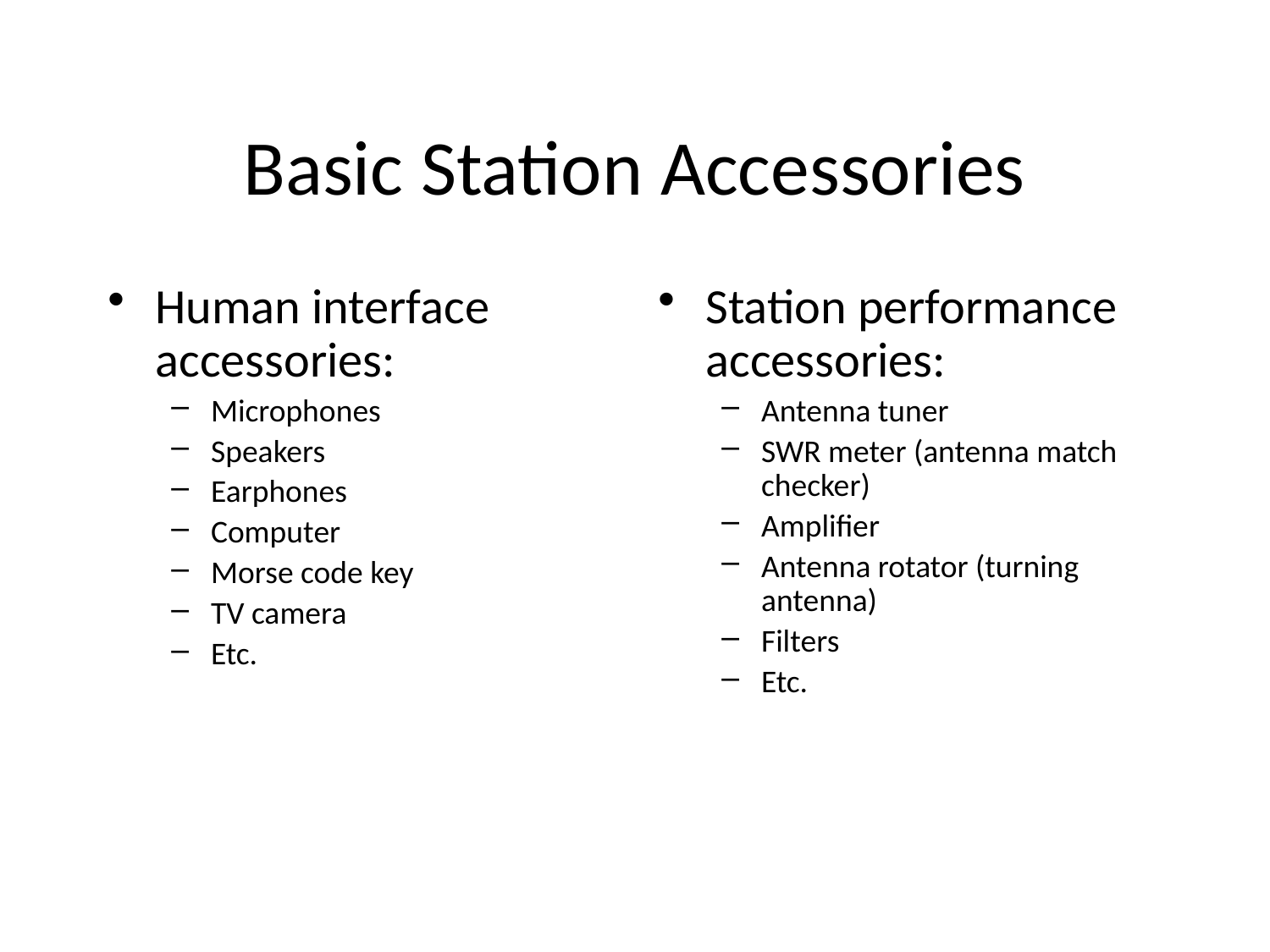

Basic Station Accessories
Human interface accessories:
Microphones
Speakers
Earphones
Computer
Morse code key
TV camera
Etc.
Station performance accessories:
Antenna tuner
SWR meter (antenna match checker)
Amplifier
Antenna rotator (turning antenna)
Filters
Etc.